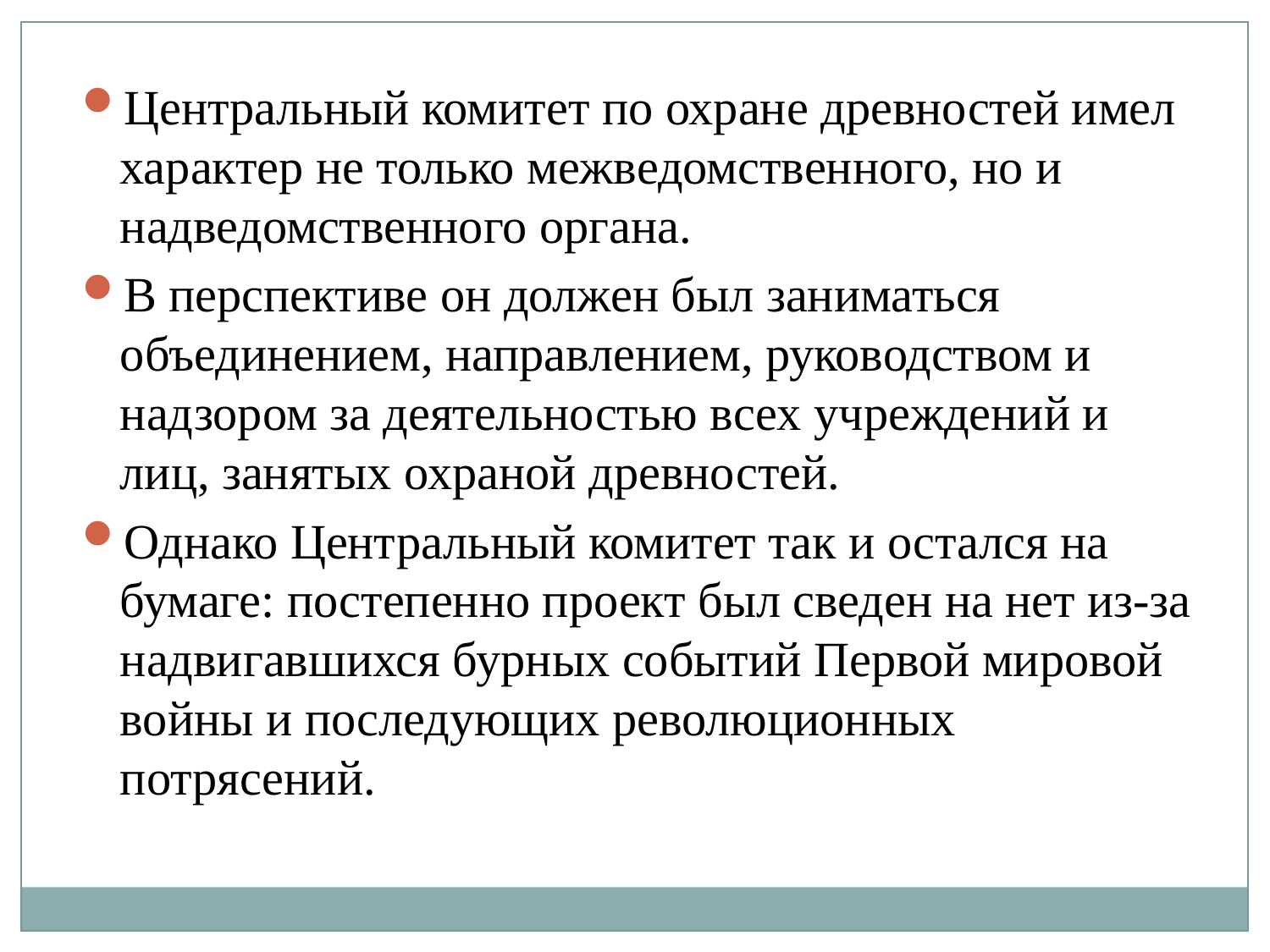

Центральный комитет по охране древностей имел характер не только межведомственного, но и надведомственного органа.
В перспективе он должен был заниматься объединением, направлением, руководством и надзором за деятельностью всех учреждений и лиц, занятых охраной древностей.
Однако Центральный комитет так и остался на бумаге: постепенно проект был сведен на нет из-за надвигавшихся бурных событий Первой мировой войны и последующих революционных потрясений.